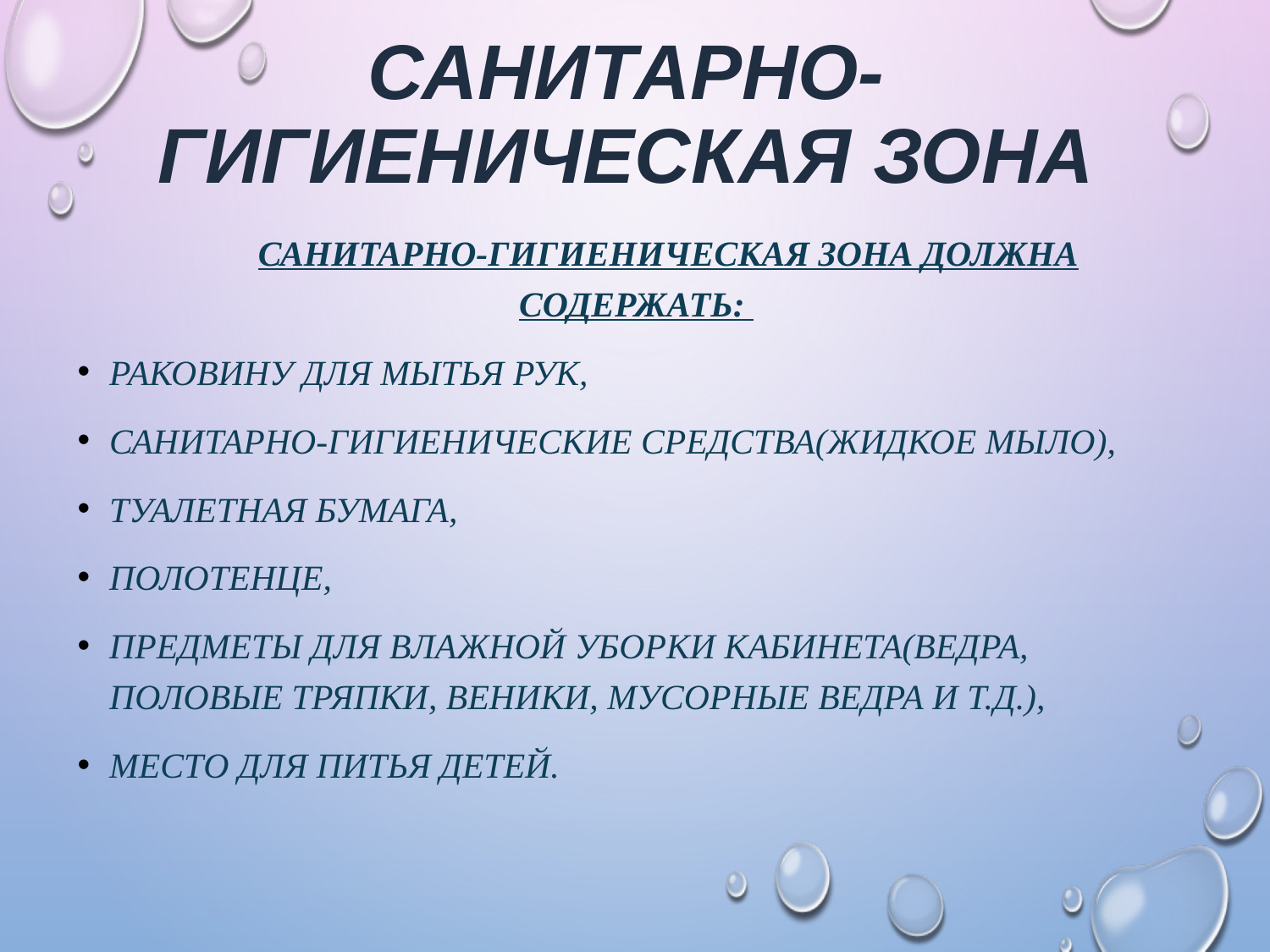

# Санитарно-гигиеническая зона
Санитарно-гигиеническая зона должна содержать:
раковину для мытья рук,
санитарно-гигиенические средства(жидкое мыло),
туалетная бумага,
полотенце,
предметы для влажной уборки кабинета(ведра, половые тряпки, веники, мусорные ведра и т.д.),
место для питья детей.